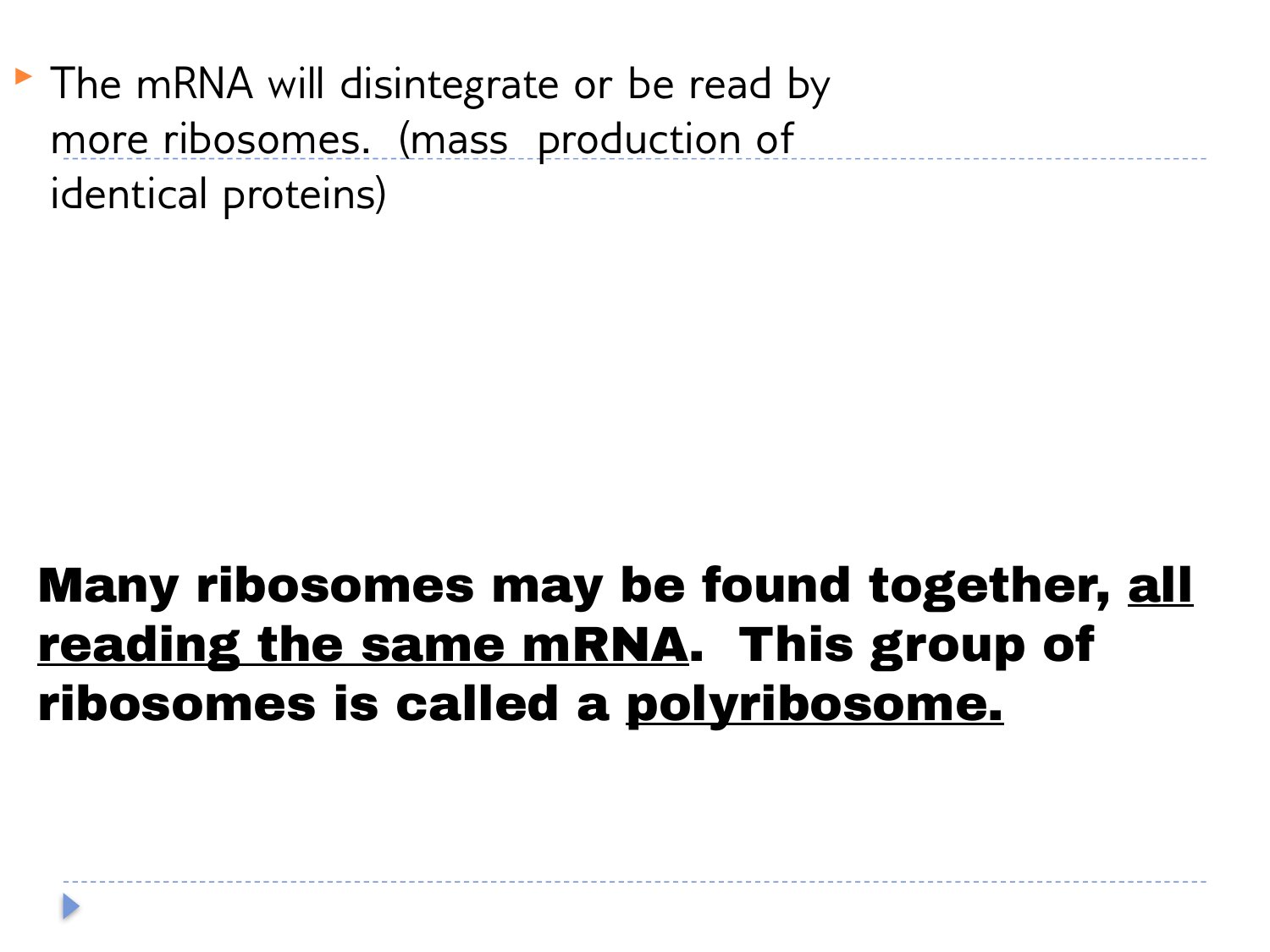

The mRNA will disintegrate or be read by more ribosomes.  (mass  production of identical proteins)
Many ribosomes may be found together, all reading the same mRNA.  This group of ribosomes is called a polyribosome.